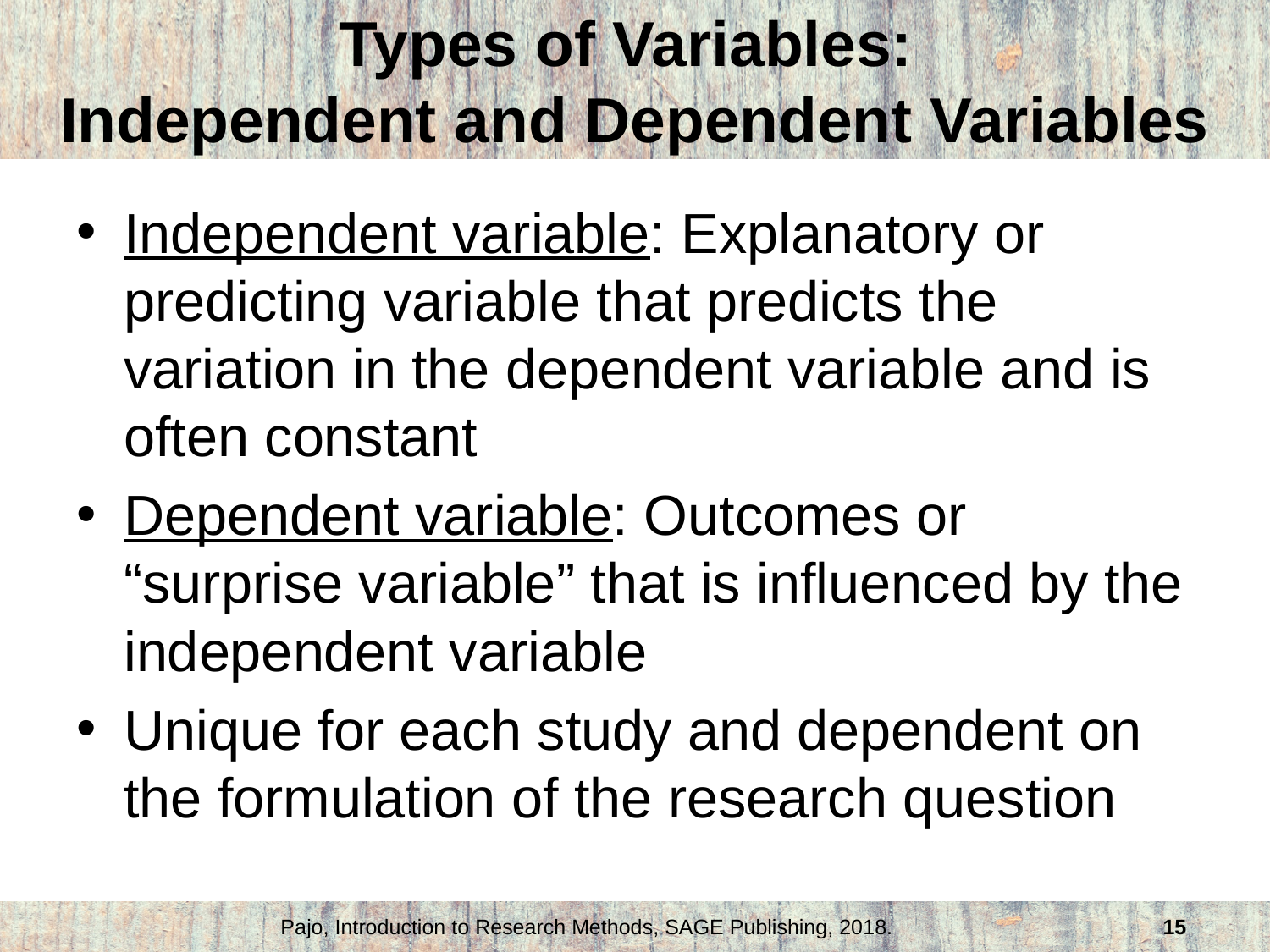

# Types of Variables: Independent and Dependent Variables
Independent variable: Explanatory or predicting variable that predicts the variation in the dependent variable and is often constant
Dependent variable: Outcomes or “surprise variable” that is influenced by the independent variable
Unique for each study and dependent on the formulation of the research question
Pajo, Introduction to Research Methods, SAGE Publishing, 2018.
15